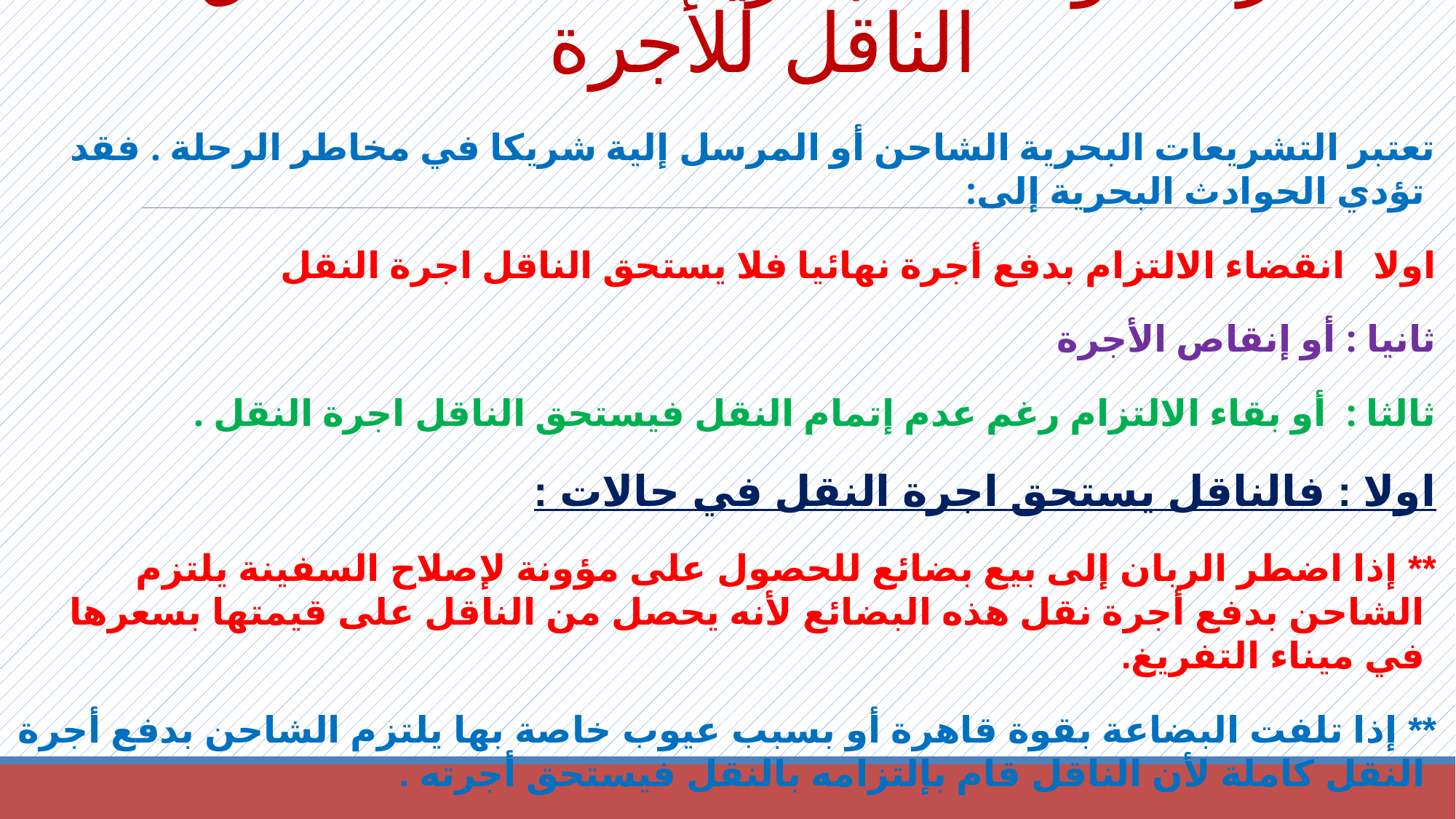

# أثر الحوادث البحرية على استحقاق الناقل للأجرة
تعتبر التشريعات البحرية الشاحن أو المرسل إلية شريكا في مخاطر الرحلة . فقد تؤدي الحوادث البحرية إلى:
اولا   انقضاء الالتزام بدفع أجرة نهائيا فلا يستحق الناقل اجرة النقل
ثانيا : أو إنقاص الأجرة
ثالثا :  أو بقاء الالتزام رغم عدم إتمام النقل فيستحق الناقل اجرة النقل .
اولا : فالناقل يستحق اجرة النقل في حالات :
** إذا اضطر الربان إلى بيع بضائع للحصول على مؤونة لإصلاح السفينة يلتزم الشاحن بدفع أجرة نقل هذه البضائع لأنه يحصل من الناقل على قيمتها بسعرها في ميناء التفريغ.
** إذا تلفت البضاعة بقوة قاهرة أو بسبب عيوب خاصة بها يلتزم الشاحن بدفع أجرة النقل كاملة لأن الناقل قام بإلتزامه بالنقل فيستحق أجرته .